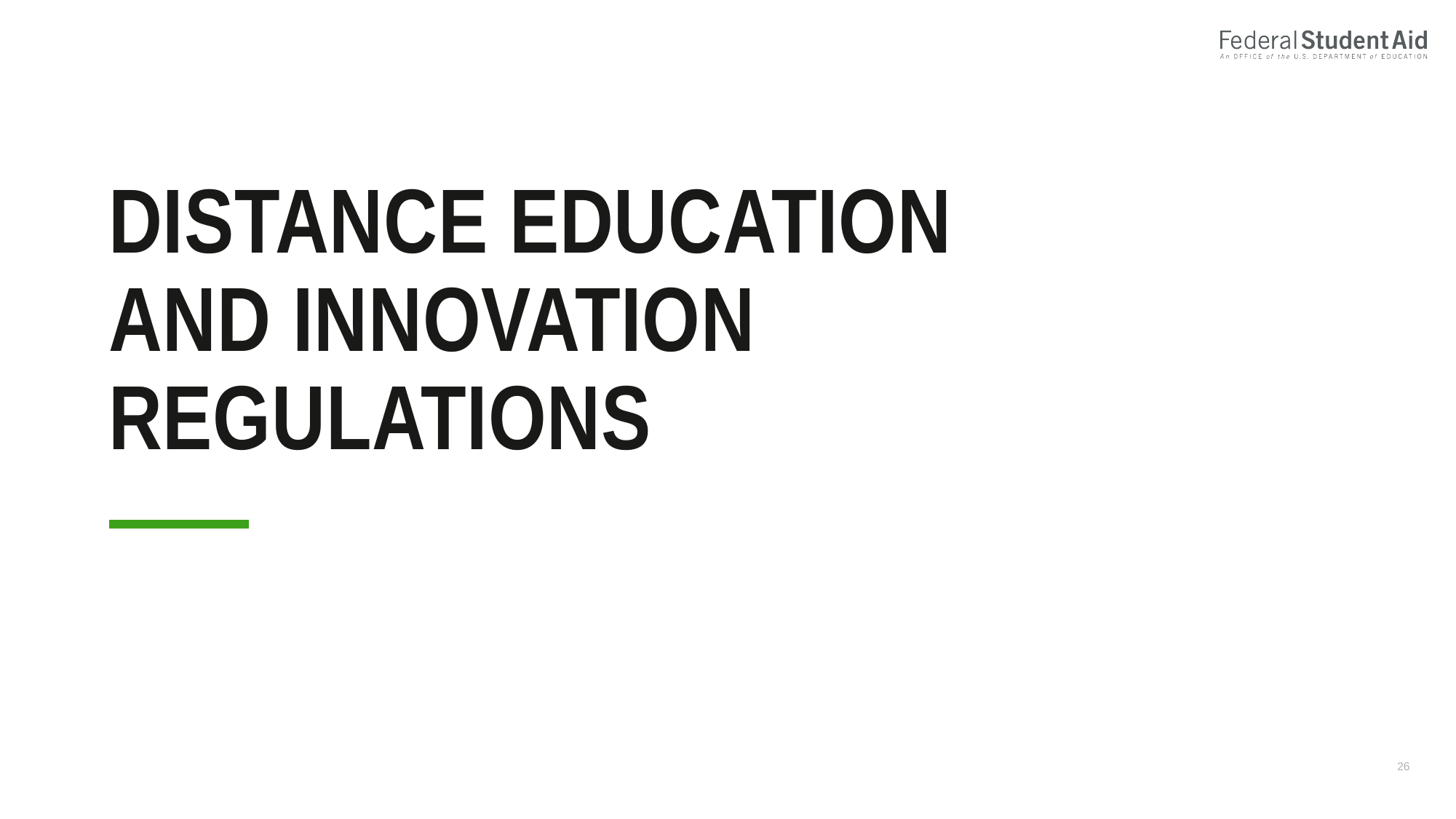

# Distance education and innovation regulations
26